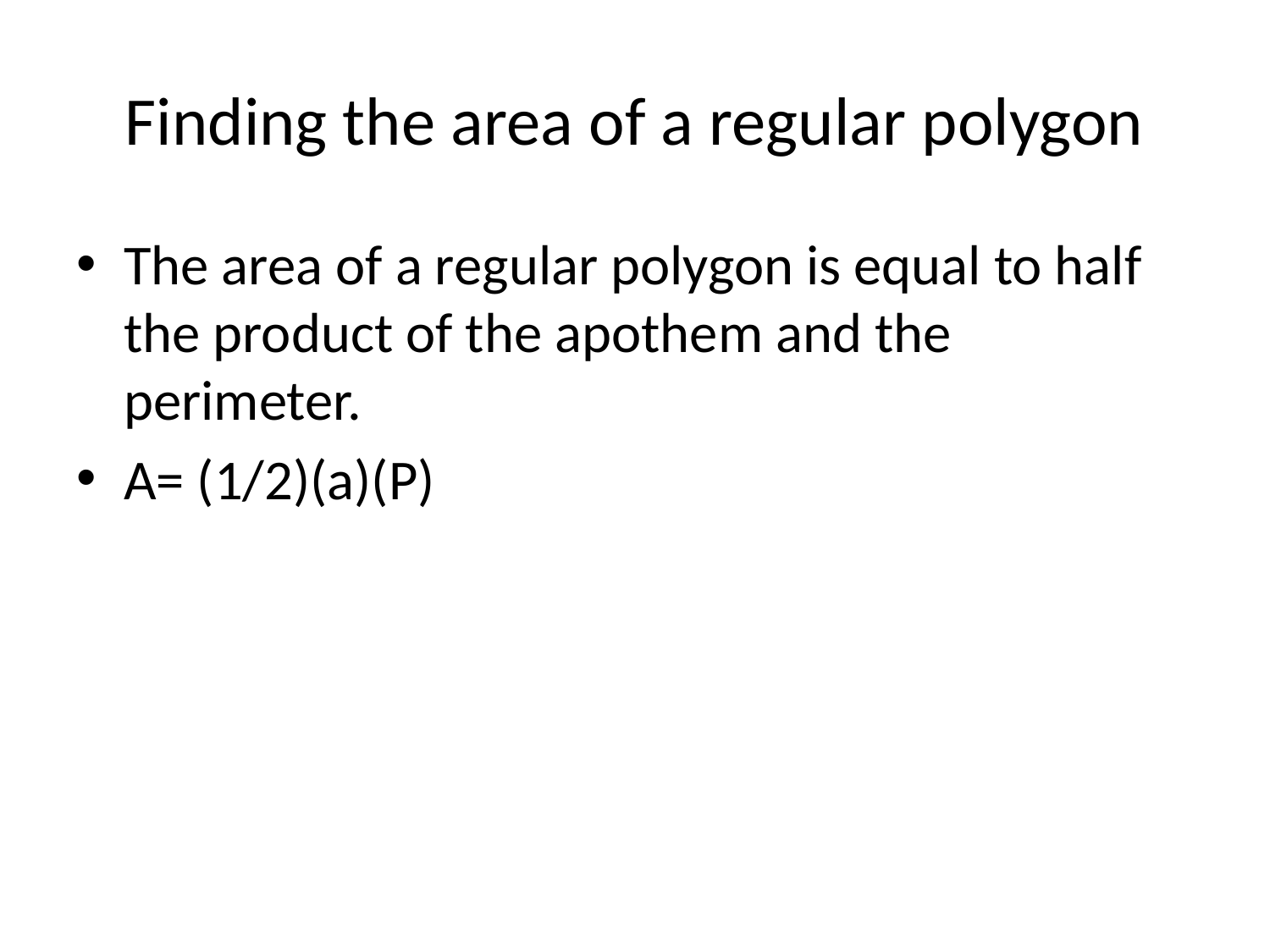

# Finding the area of a regular polygon
The area of a regular polygon is equal to half the product of the apothem and the perimeter.
A= (1/2)(a)(P)